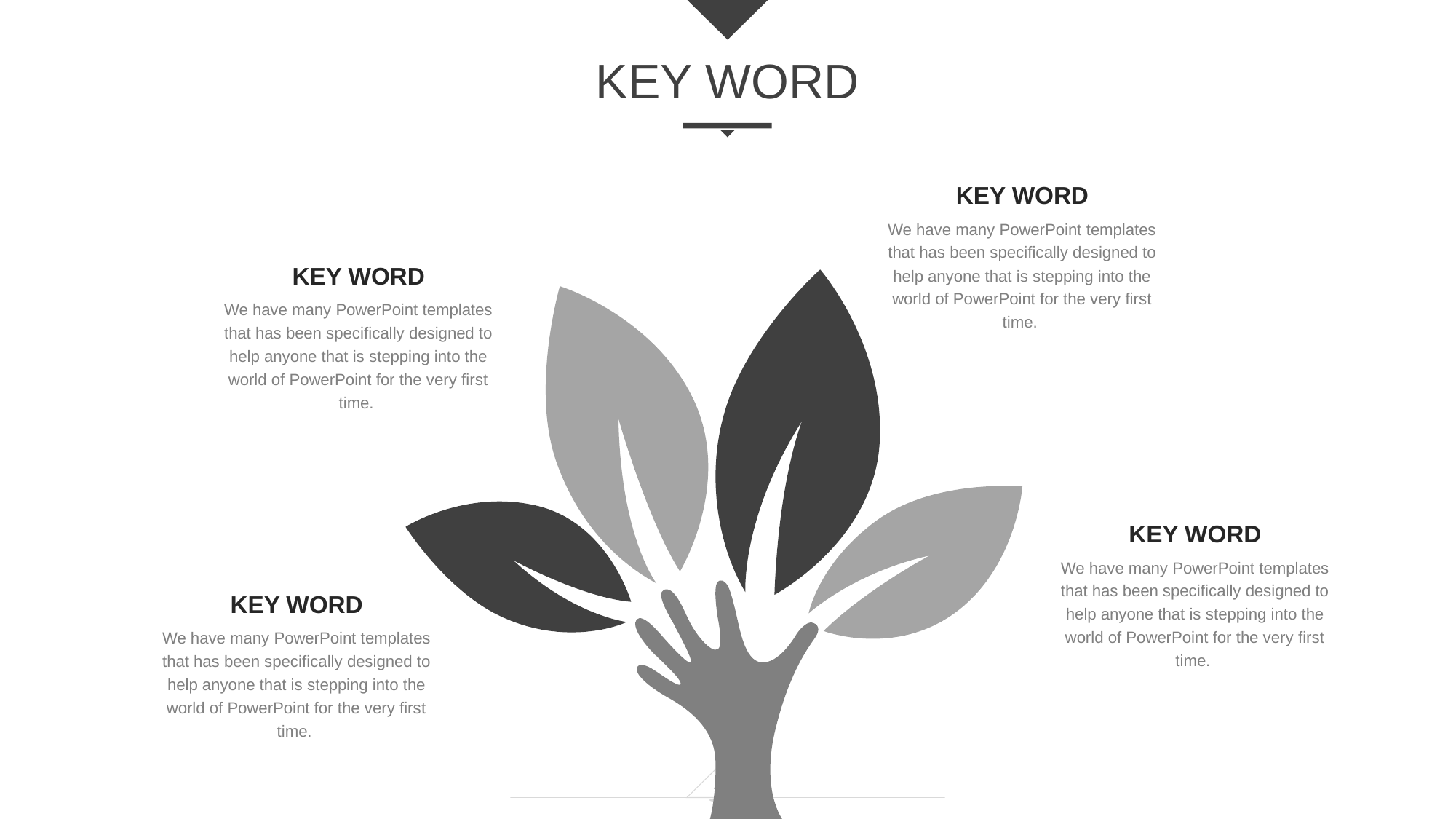

KEY WORD
KEY WORD
We have many PowerPoint templates that has been specifically designed to help anyone that is stepping into the world of PowerPoint for the very first time.
e7d195523061f1c0dc554706afe4c72a60a25314cbaece805811E654B44695D34D35691164BB3D154CCFD5D798F6FEAD99EAA8F1ADC3D4AFA5BC9ED0BB3A4B45073A038AC38E89AB54D31AA59602B9F11A29459BC811AFFF45A9C39052ACBA38F2F7DC04F22EB0CC6C7365DCE581D124AF00D71D0DBC7A3A2E054C90205733772EEA43437BE5B476
KEY WORD
We have many PowerPoint templates that has been specifically designed to help anyone that is stepping into the world of PowerPoint for the very first time.

KEY WORD
We have many PowerPoint templates that has been specifically designed to help anyone that is stepping into the world of PowerPoint for the very first time.

KEY WORD
We have many PowerPoint templates that has been specifically designed to help anyone that is stepping into the world of PowerPoint for the very first time.